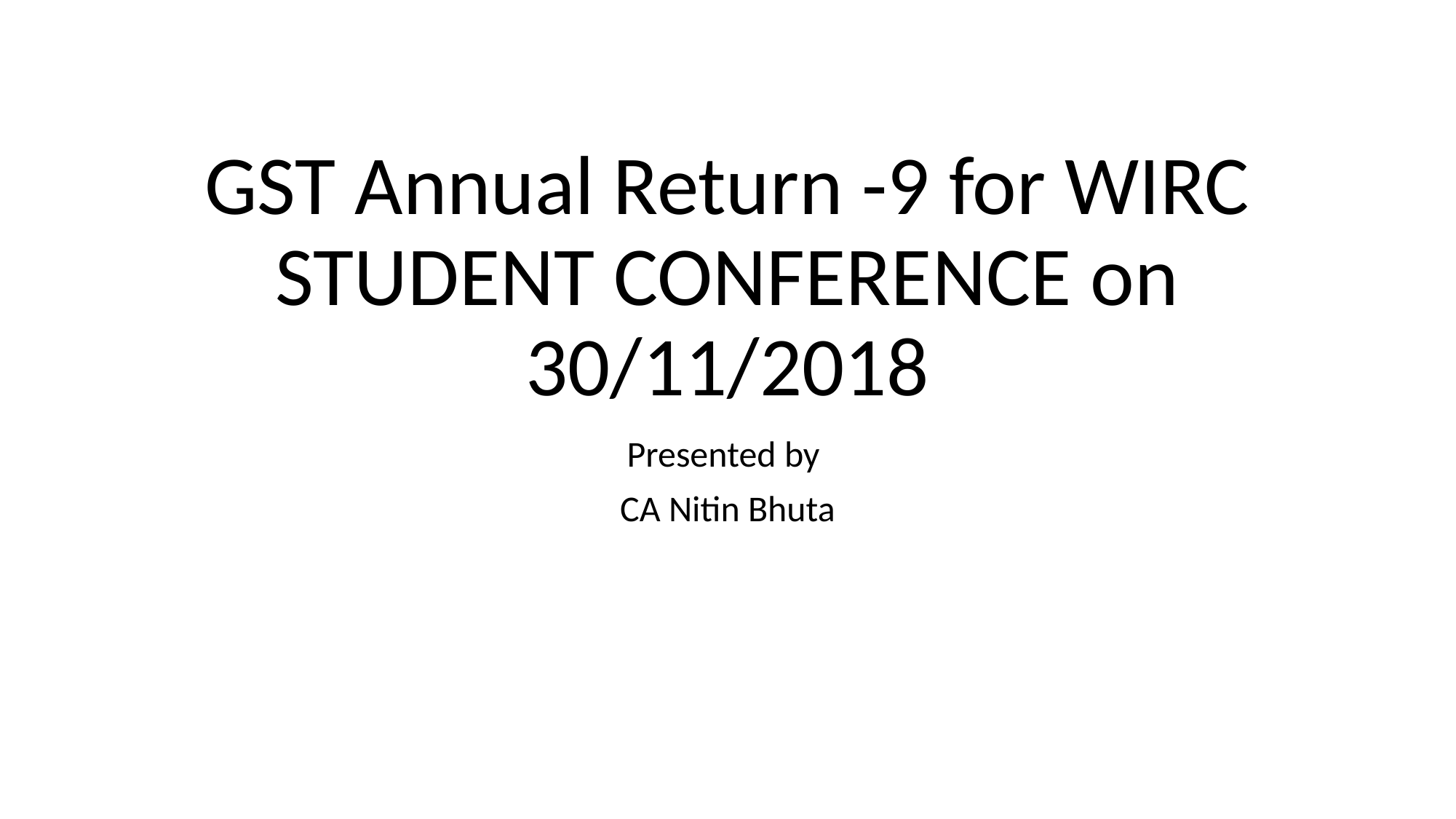

# GST Annual Return -9 for WIRC STUDENT CONFERENCE on 30/11/2018
Presented by
CA Nitin Bhuta